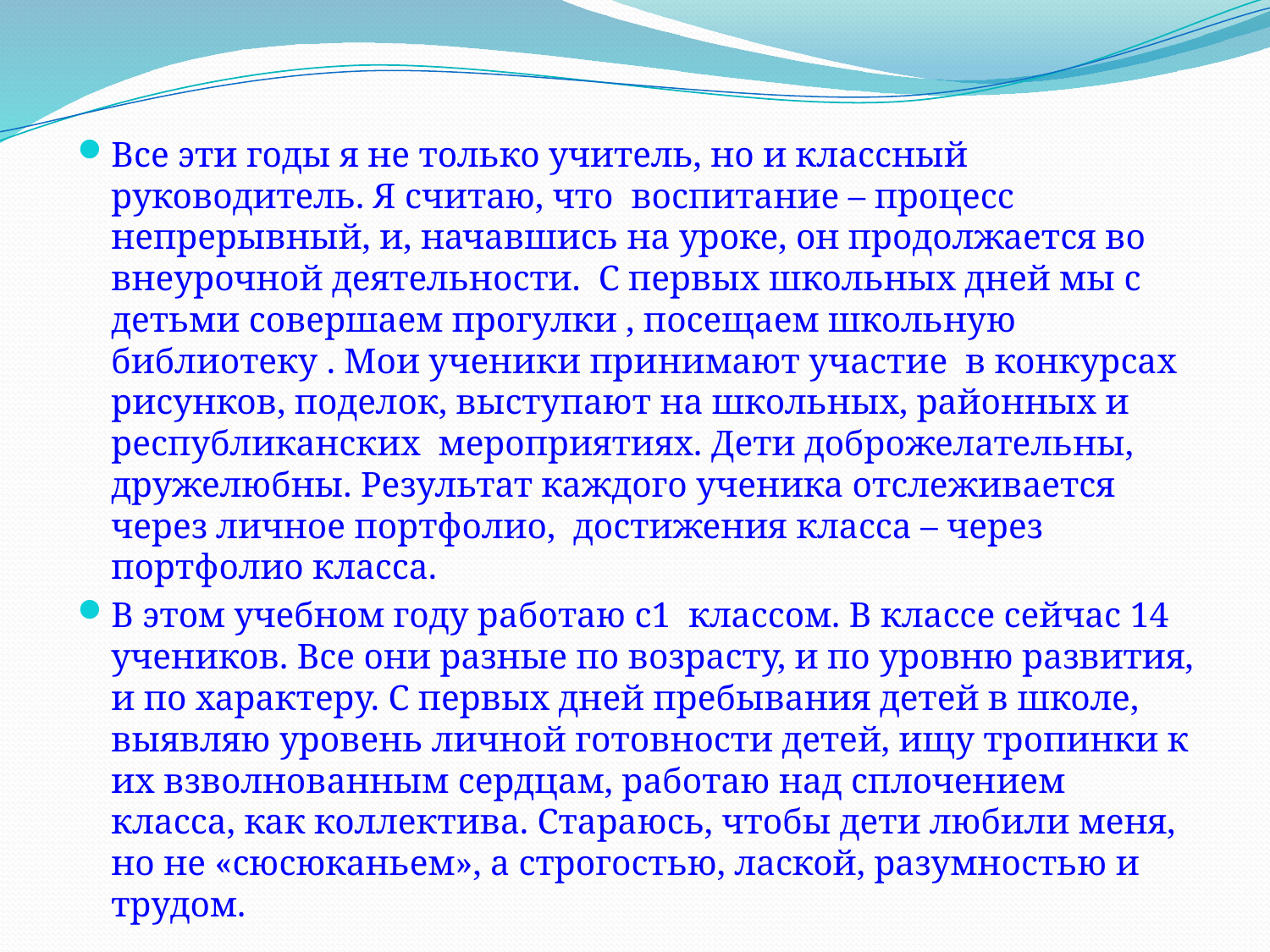

Все эти годы я не только учитель, но и классный  руководитель. Я считаю, что  воспитание – процесс непрерывный, и, начавшись на уроке, он продолжается во внеурочной деятельности.  С первых школьных дней мы с детьми совершаем прогулки , посещаем школьную библиотеку . Мои ученики принимают участие  в конкурсах рисунков, поделок, выступают на школьных, районных и республиканских  мероприятиях. Дети доброжелательны, дружелюбны. Результат каждого ученика отслеживается через личное портфолио,  достижения класса – через портфолио класса.
В этом учебном году работаю с1  классом. В классе сейчас 14 учеников. Все они разные по возрасту, и по уровню развития, и по характеру. С первых дней пребывания детей в школе, выявляю уровень личной готовности детей, ищу тропинки к их взволнованным сердцам, работаю над сплочением класса, как коллектива. Стараюсь, чтобы дети любили меня, но не «сюсюканьем», а строгостью, лаской, разумностью и трудом.